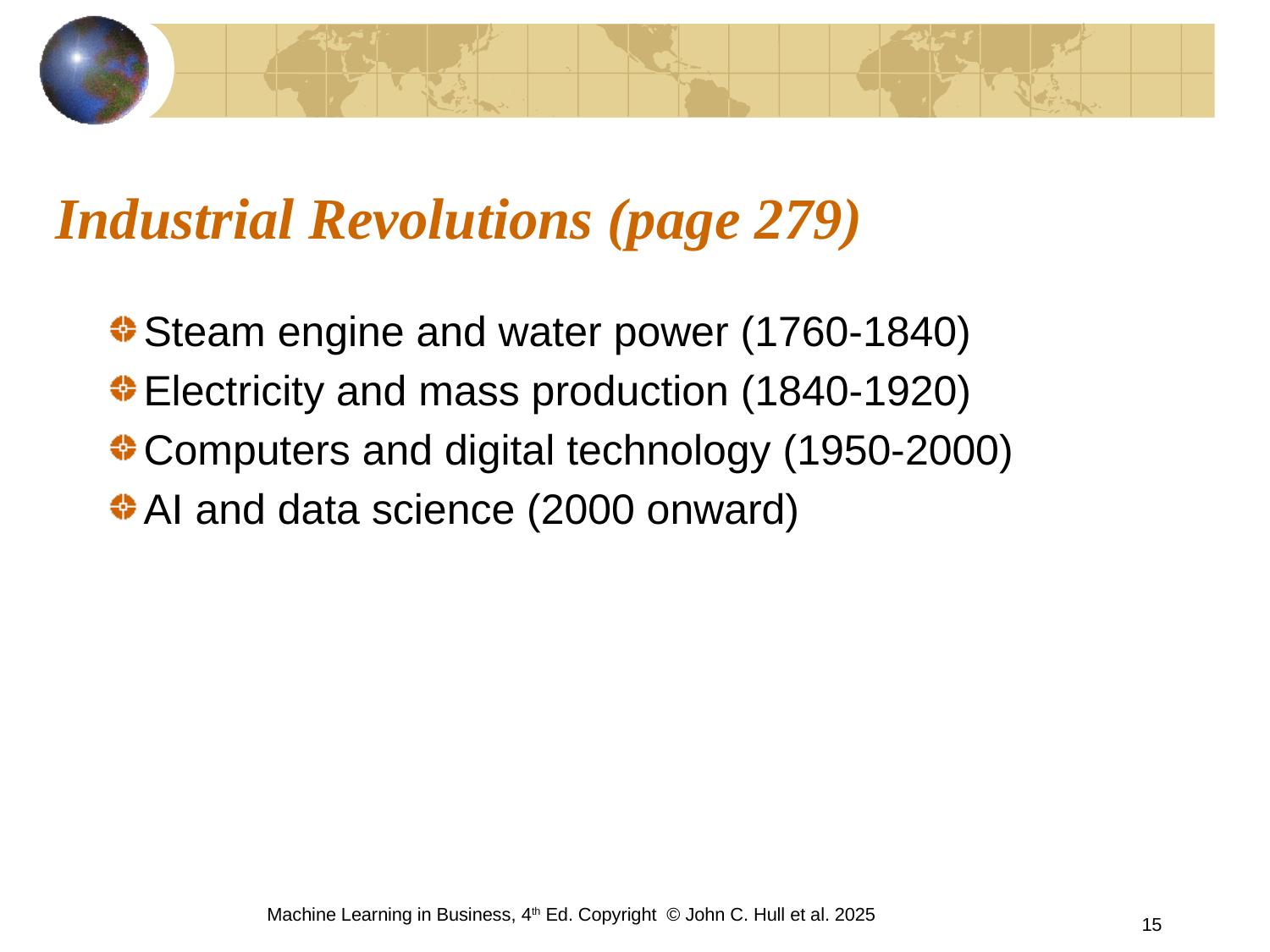

# Industrial Revolutions (page 279)
Steam engine and water power (1760-1840)
Electricity and mass production (1840-1920)
Computers and digital technology (1950-2000)
AI and data science (2000 onward)
Machine Learning in Business, 4th Ed. Copyright  © John C. Hull et al. 2025
15